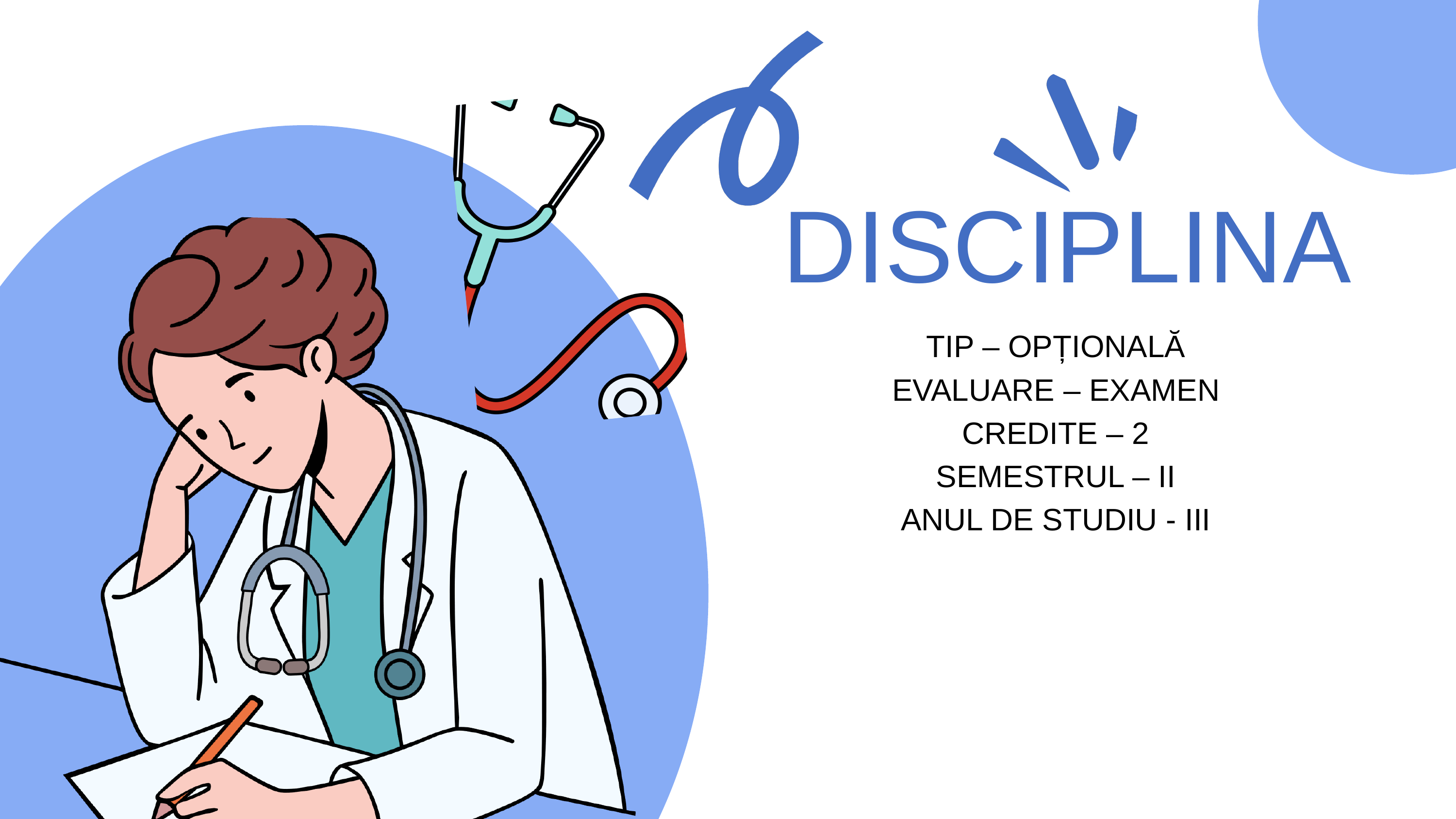

DISCIPLINA

TIP – OPȚIONALĂ
EVALUARE – EXAMEN
CREDITE – 2
SEMESTRUL – II
ANUL DE STUDIU - III